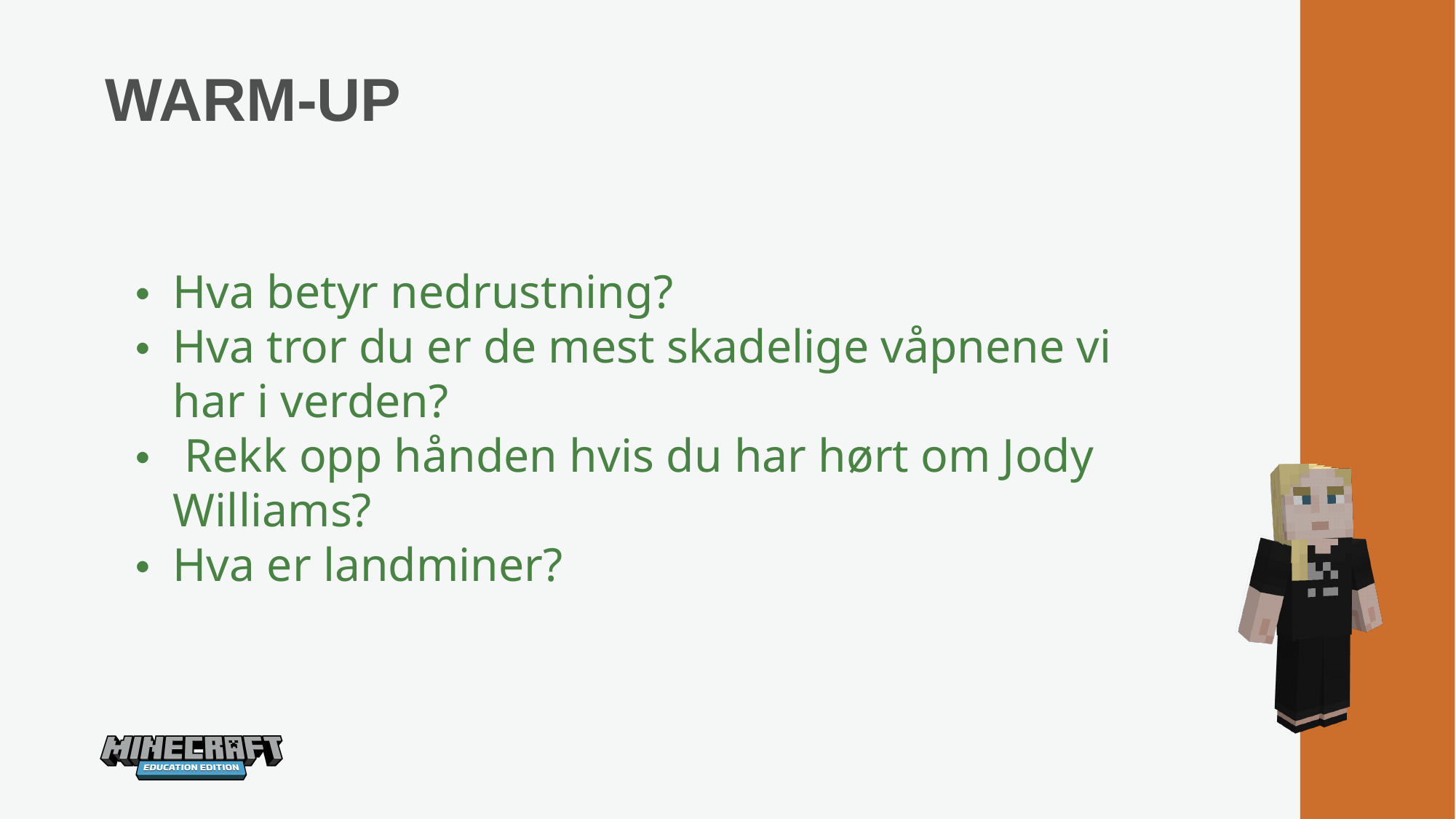

# WARM-UP
Hva betyr nedrustning?
Hva tror du er de mest skadelige våpnene vi har i verden?
 Rekk opp hånden hvis du har hørt om Jody Williams?
Hva er landminer?